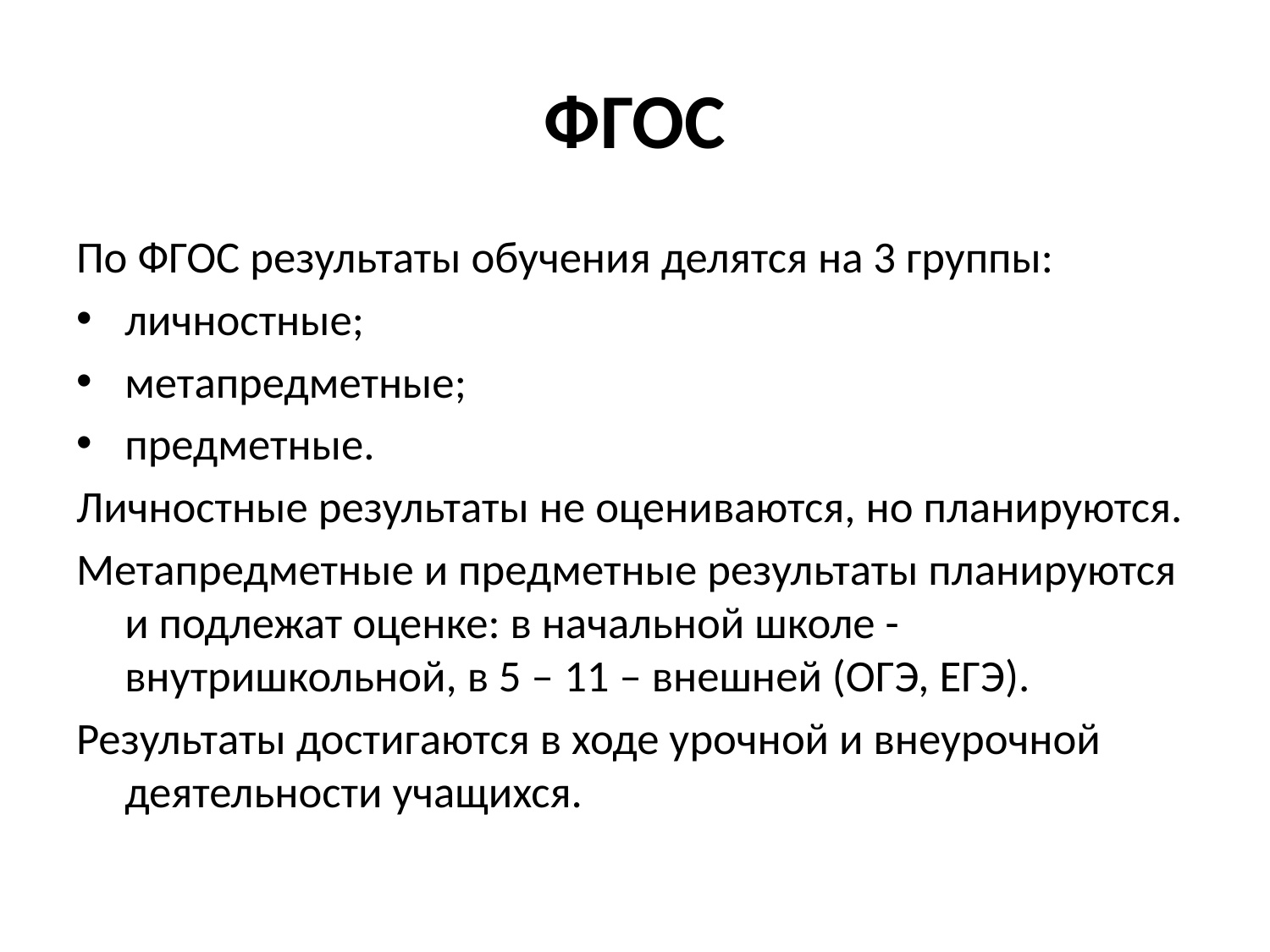

# ФГОС
По ФГОС результаты обучения делятся на 3 группы:
личностные;
метапредметные;
предметные.
Личностные результаты не оцениваются, но планируются.
Метапредметные и предметные результаты планируются и подлежат оценке: в начальной школе - внутришкольной, в 5 – 11 – внешней (ОГЭ, ЕГЭ).
Результаты достигаются в ходе урочной и внеурочной деятельности учащихся.